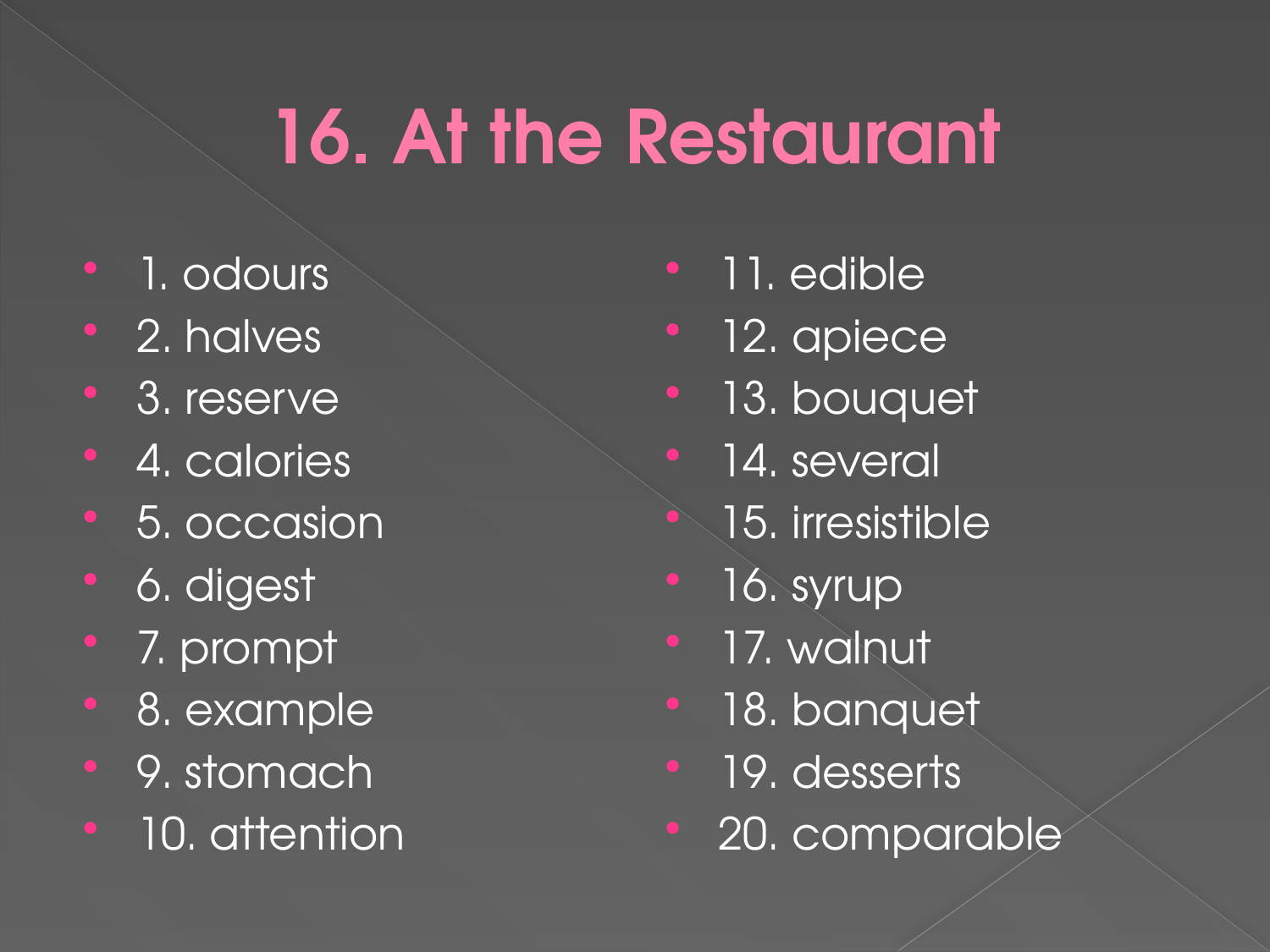

# 16. At the Restaurant
1. odours
2. halves
3. reserve
4. calories
5. occasion
6. digest
7. prompt
8. example
9. stomach
10. attention
11. edible
12. apiece
13. bouquet
14. several
15. irresistible
16. syrup
17. walnut
18. banquet
19. desserts
20. comparable